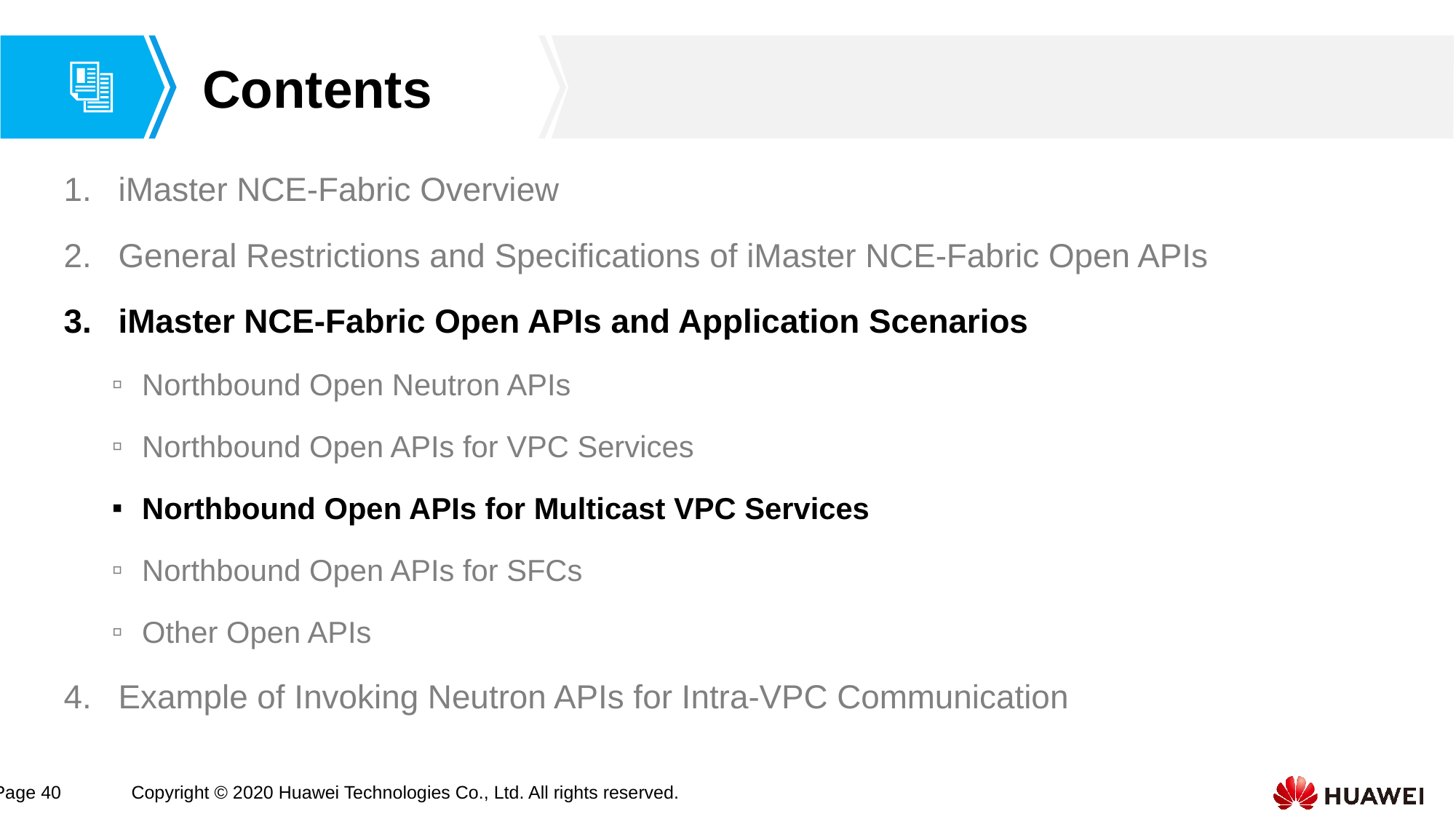

iMaster NCE-Fabric Overview
General Restrictions and Specifications of iMaster NCE-Fabric Open APIs
iMaster NCE-Fabric Open APIs and Application Scenarios
Northbound Open Neutron APIs
Northbound Open APIs for VPC Services
Northbound Open APIs for Multicast VPC Services
Northbound Open APIs for SFCs
Other Open APIs
Example of Invoking Neutron APIs for Intra-VPC Communication